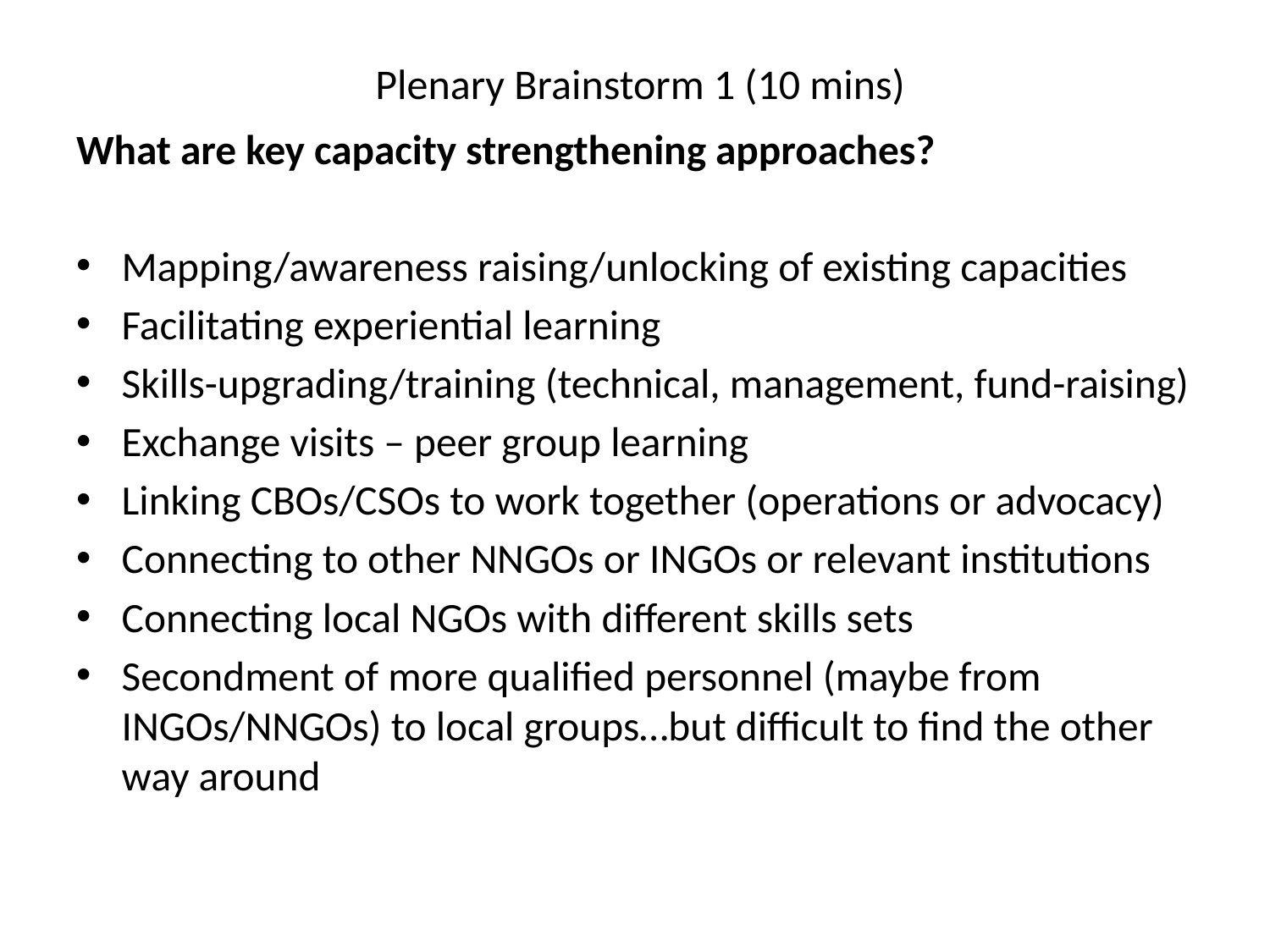

# Plenary Brainstorm 1 (10 mins)
What are key capacity strengthening approaches?

Mapping/awareness raising/unlocking of existing capacities
Facilitating experiential learning
Skills-upgrading/training (technical, management, fund-raising)
Exchange visits – peer group learning
Linking CBOs/CSOs to work together (operations or advocacy)
Connecting to other NNGOs or INGOs or relevant institutions
Connecting local NGOs with different skills sets
Secondment of more qualified personnel (maybe from INGOs/NNGOs) to local groups…but difficult to find the other way around